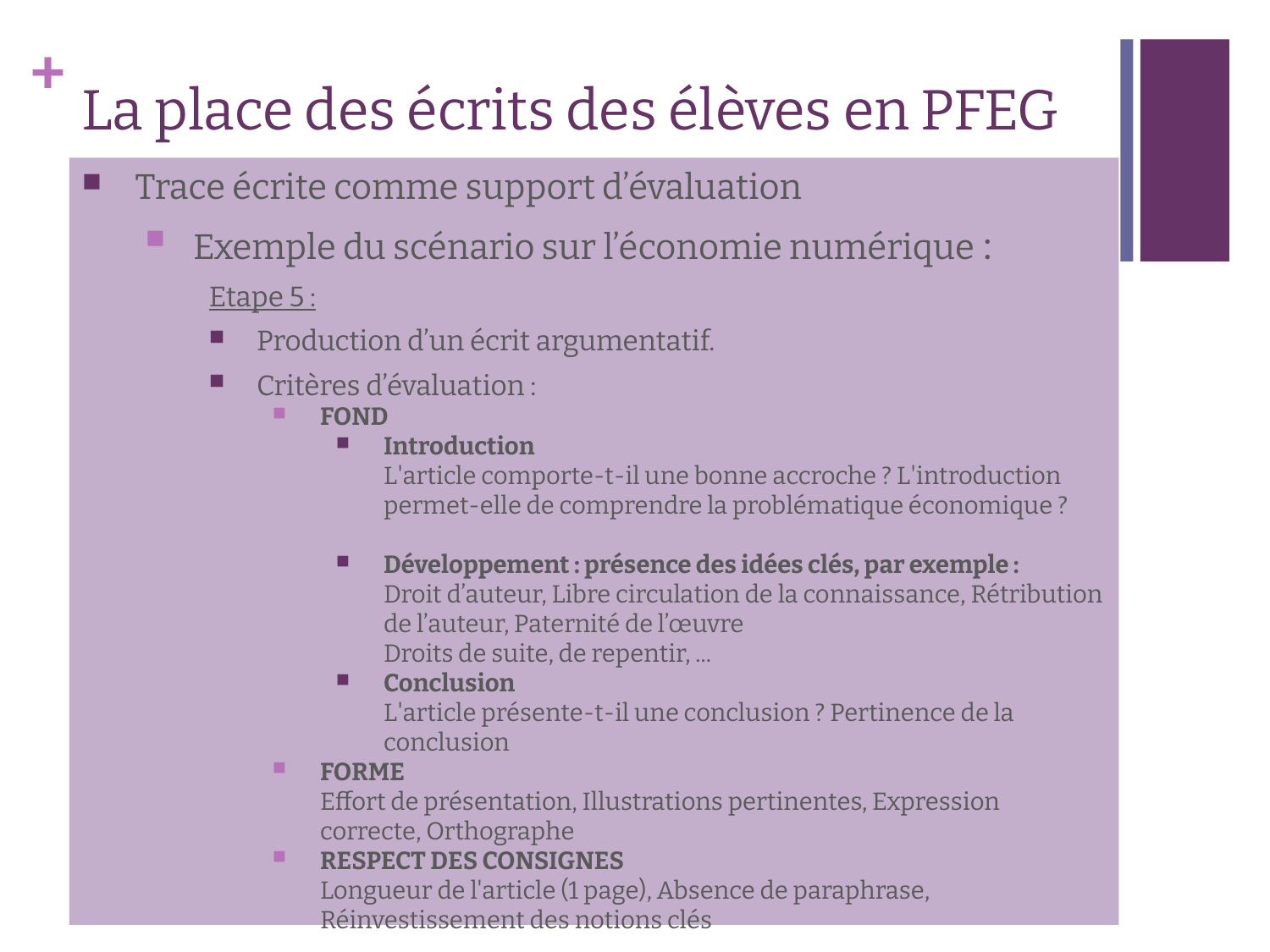

La place des écrits des élèves en PFEG
Trace écrite comme support d’évaluation
Exemple du scénario sur l’économie numérique :
Etape 5 :
Production d’un écrit argumentatif.
Critères d’évaluation :
FOND
Introduction
	L'article comporte-t-il une bonne accroche ? L'introduction permet-elle de comprendre la problématique économique ?
Développement : présence des idées clés, par exemple :
	Droit d’auteur, Libre circulation de la connaissance, Rétribution de l’auteur, Paternité de l’œuvre
	Droits de suite, de repentir, ...
Conclusion
	L'article présente-t-il une conclusion ? Pertinence de la conclusion
FORME
	Effort de présentation, Illustrations pertinentes, Expression correcte, Orthographe
RESPECT DES CONSIGNES
	Longueur de l'article (1 page), Absence de paraphrase, Réinvestissement des notions clés